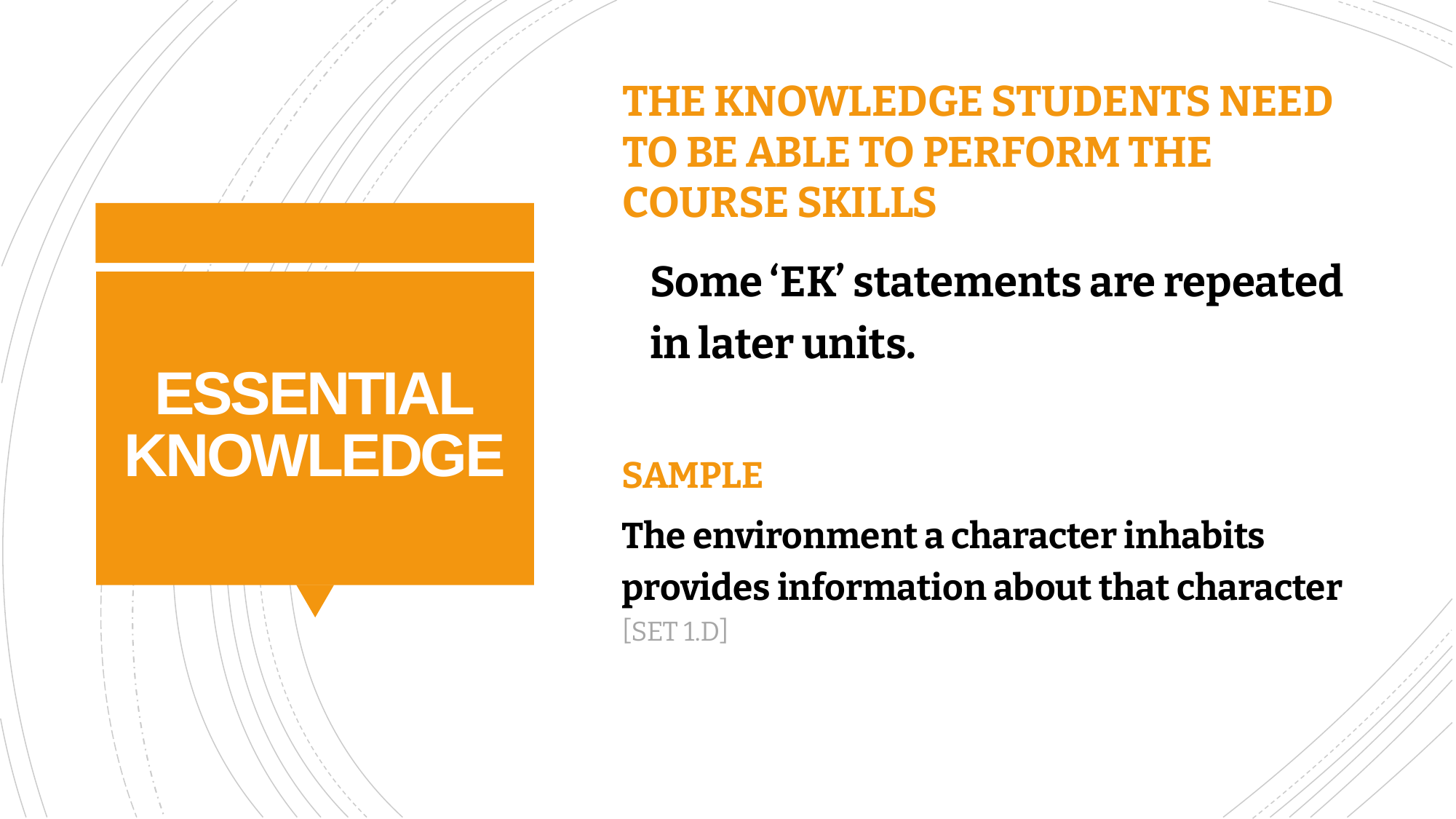

The Knowledge students need to be able to perform the course skills
Some ‘EK’ statements are repeated in later units.

# ESSENTIAL KNOWLEDGE
SAMPLE
The environment a character inhabits provides information about that character [SET 1.D]